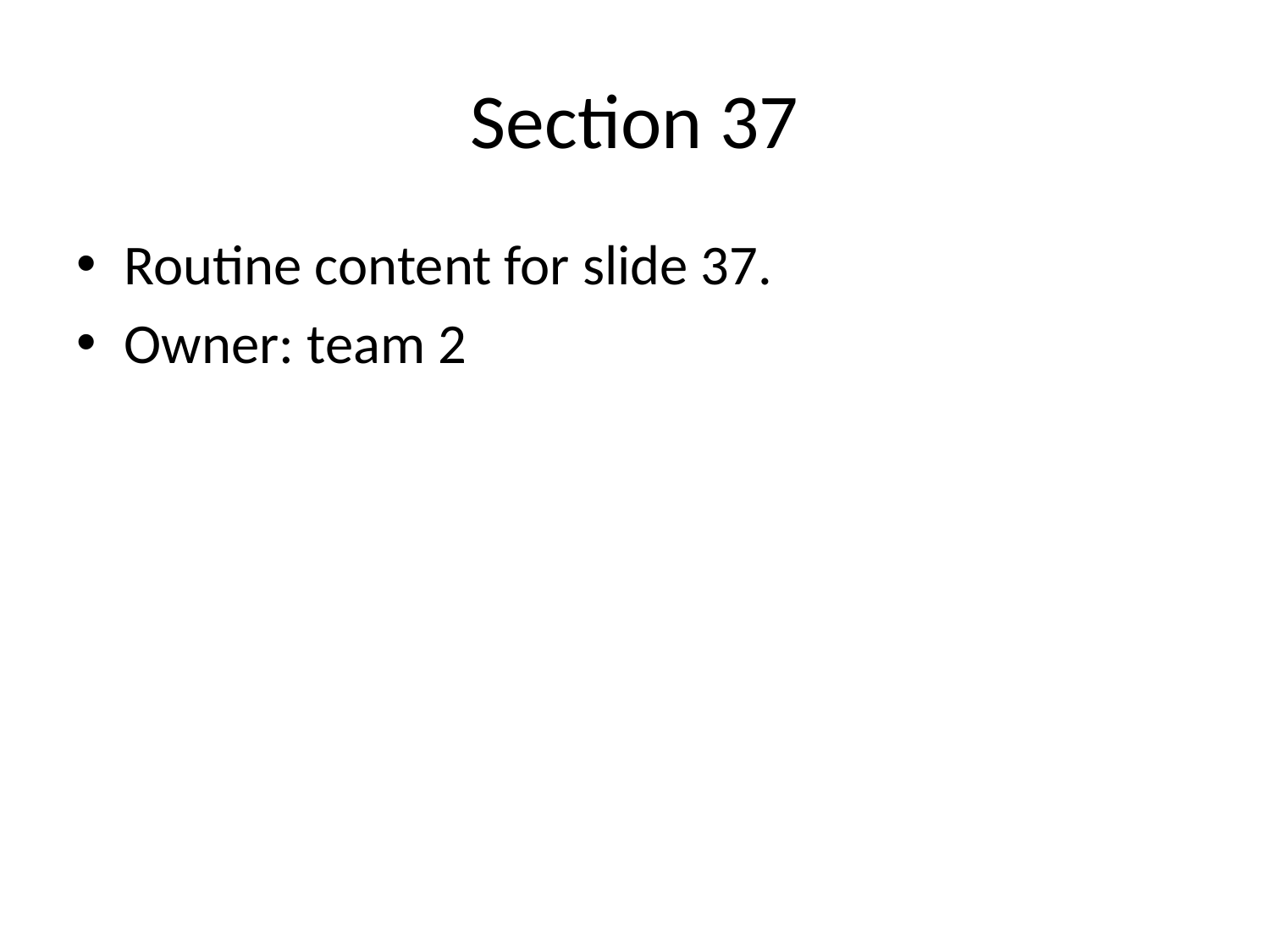

# Section 37
Routine content for slide 37.
Owner: team 2